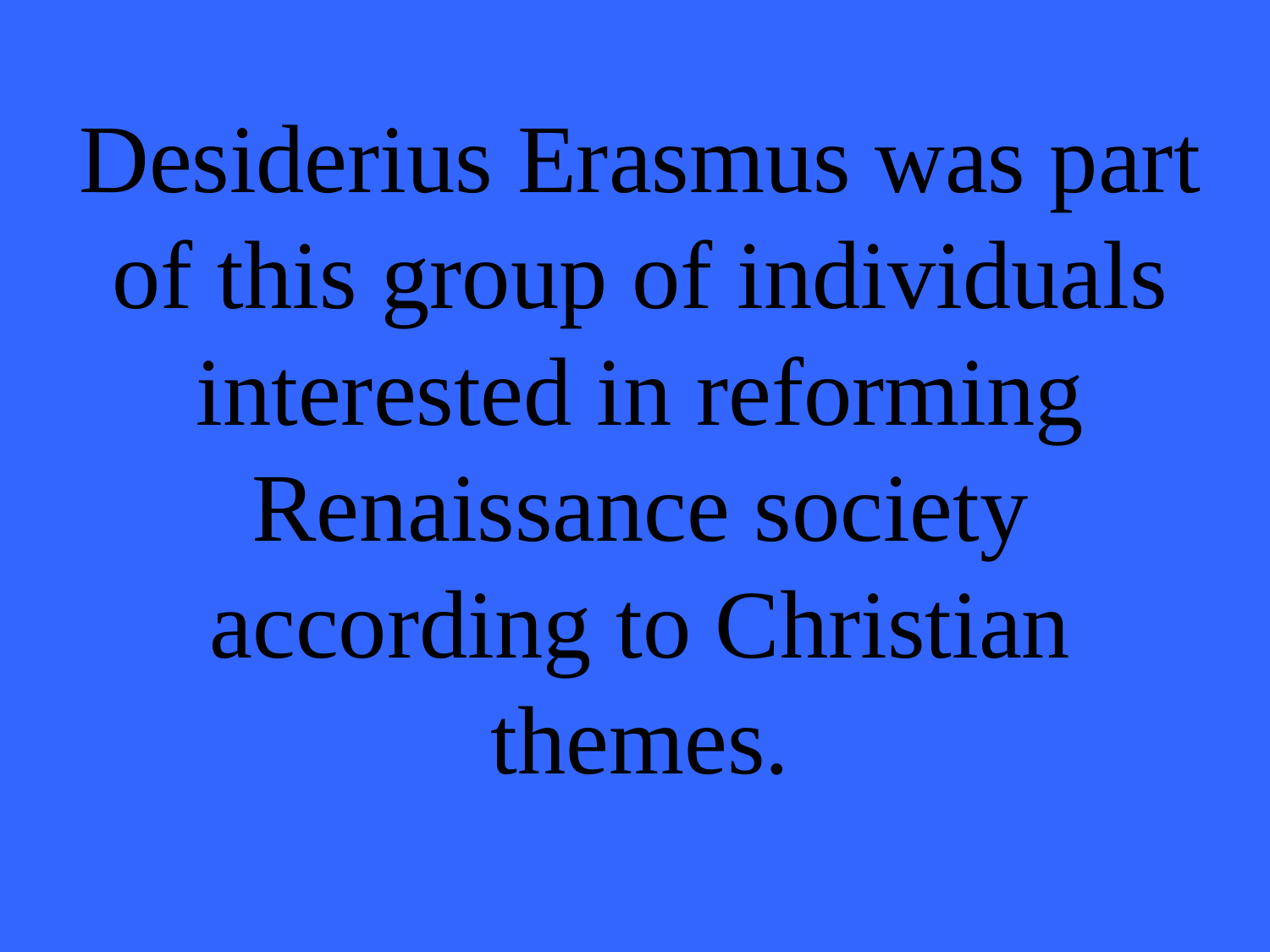

# Desiderius Erasmus was part of this group of individuals interested in reforming Renaissance society according to Christian themes.